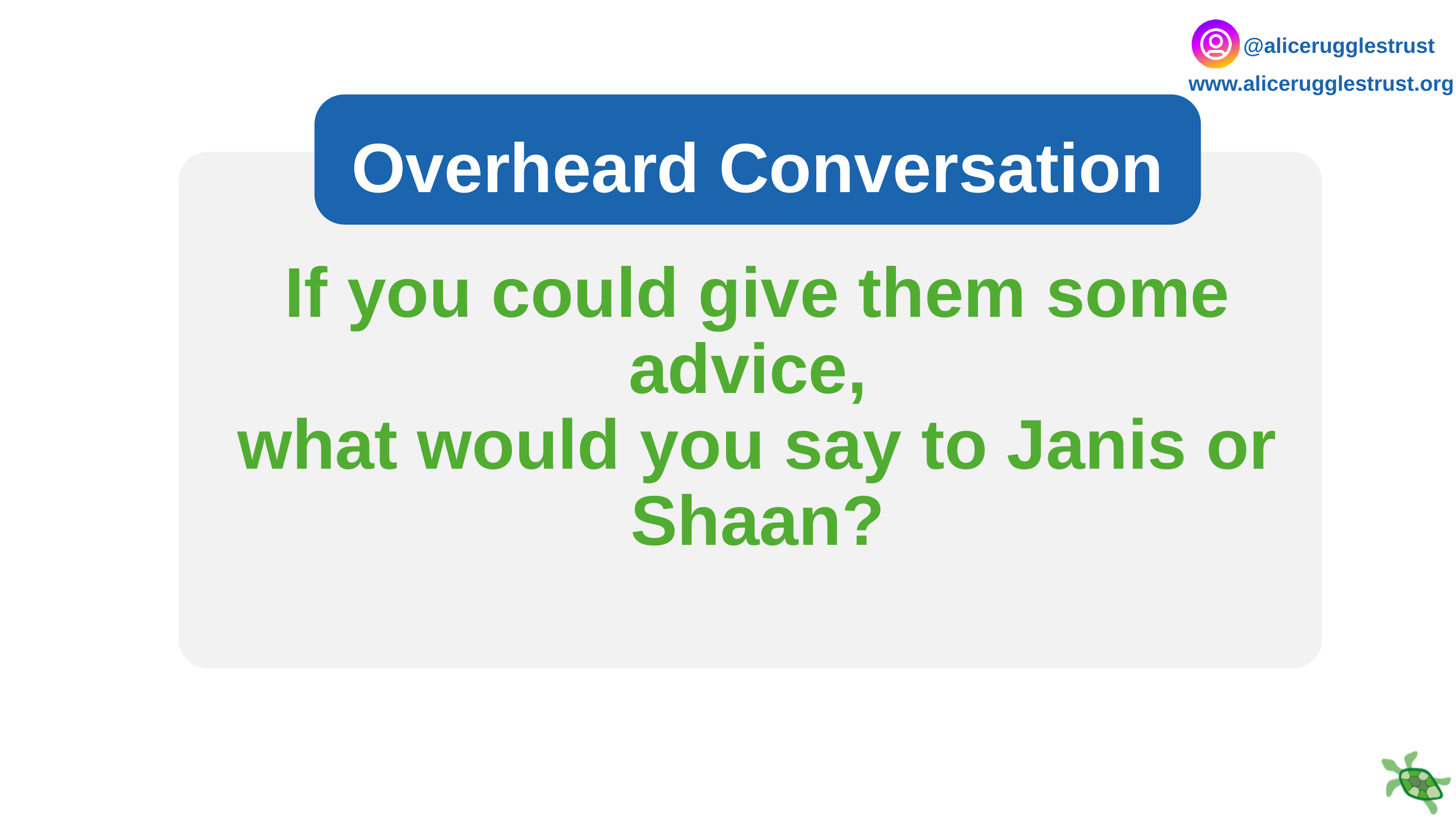

@alicerugglestrust
www.alicerugglestrust.org

Overheard Conversation

If you could give them some advice,
what would you say to Janis or Shaan?